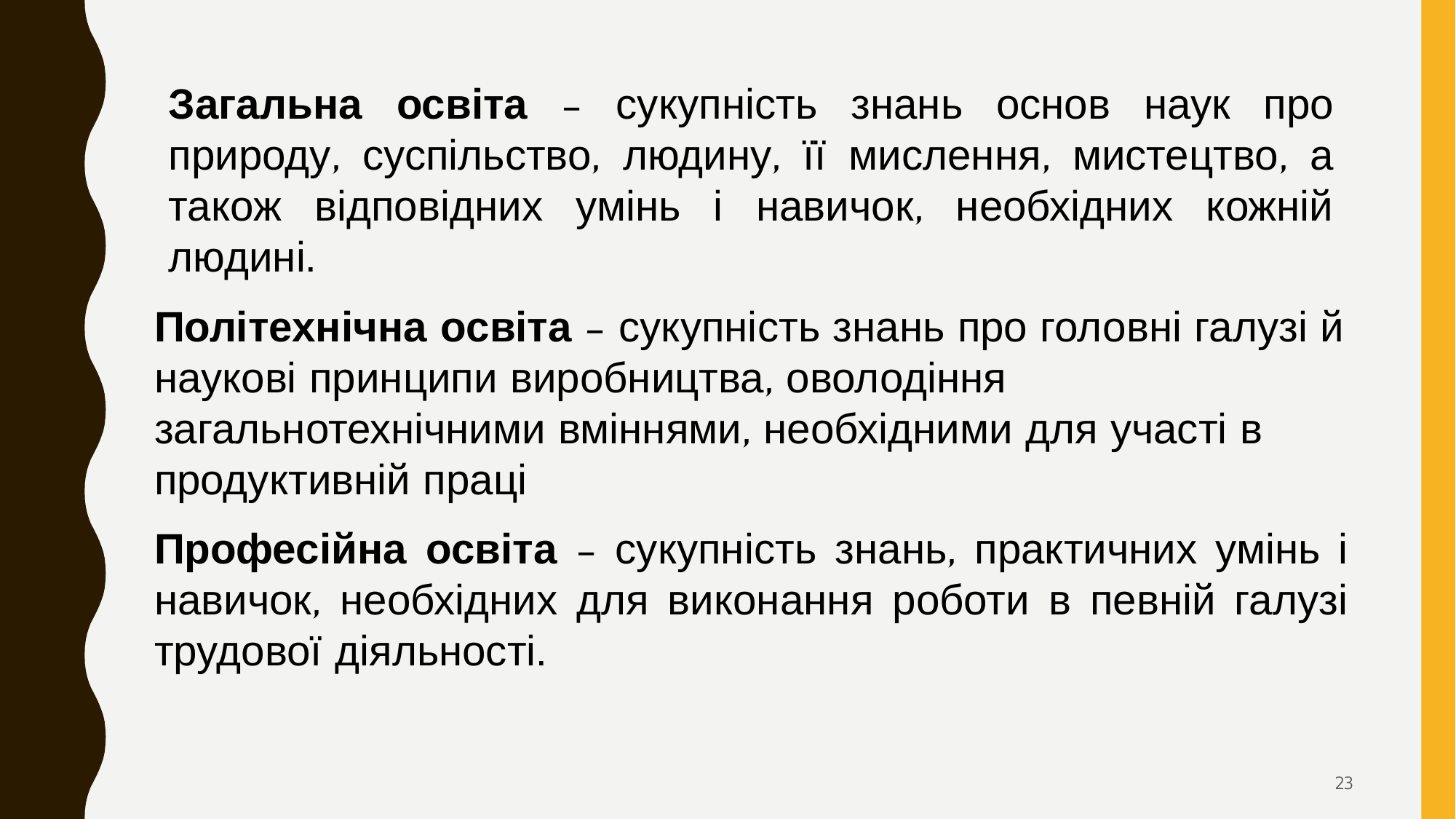

Загальна освіта – сукупність знань основ наук про природу, суспільство, людину, її мислення, мистецтво, а також відповідних умінь і навичок, необхідних кожній людині.
Політехнічна освіта – сукупність знань про головні галузі й наукові принципи виробництва, оволодіння загальнотехнічними вміннями, необхідними для участі в продуктивній праці
Професійна освіта – сукупність знань, практичних умінь і навичок, необхідних для виконання роботи в певній галузі трудової діяльності.
23